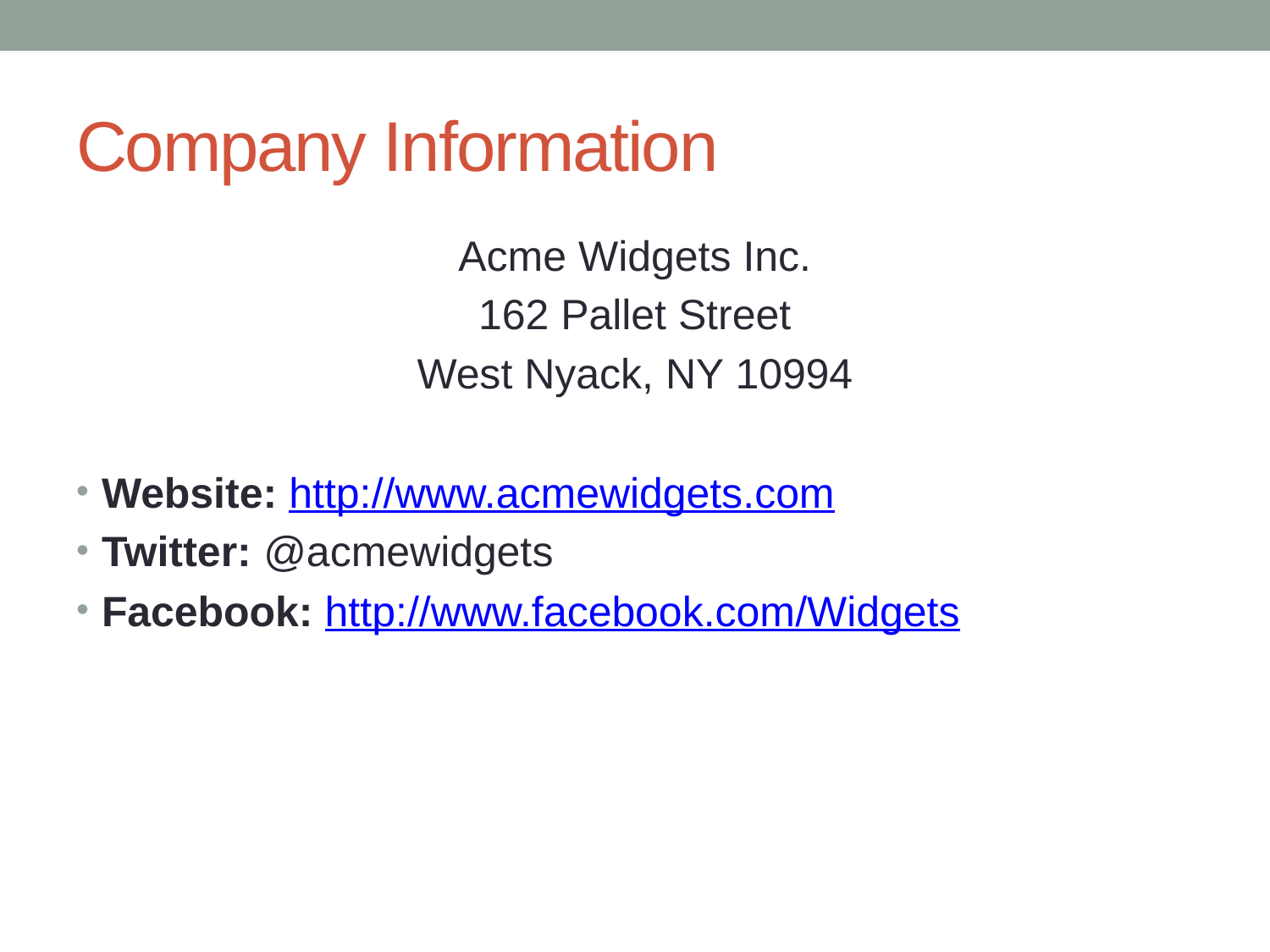

# Company Information
Acme Widgets Inc.
162 Pallet Street
West Nyack, NY 10994

Website: http://www.acmewidgets.com
Twitter: @acmewidgets
Facebook: http://www.facebook.com/Widgets